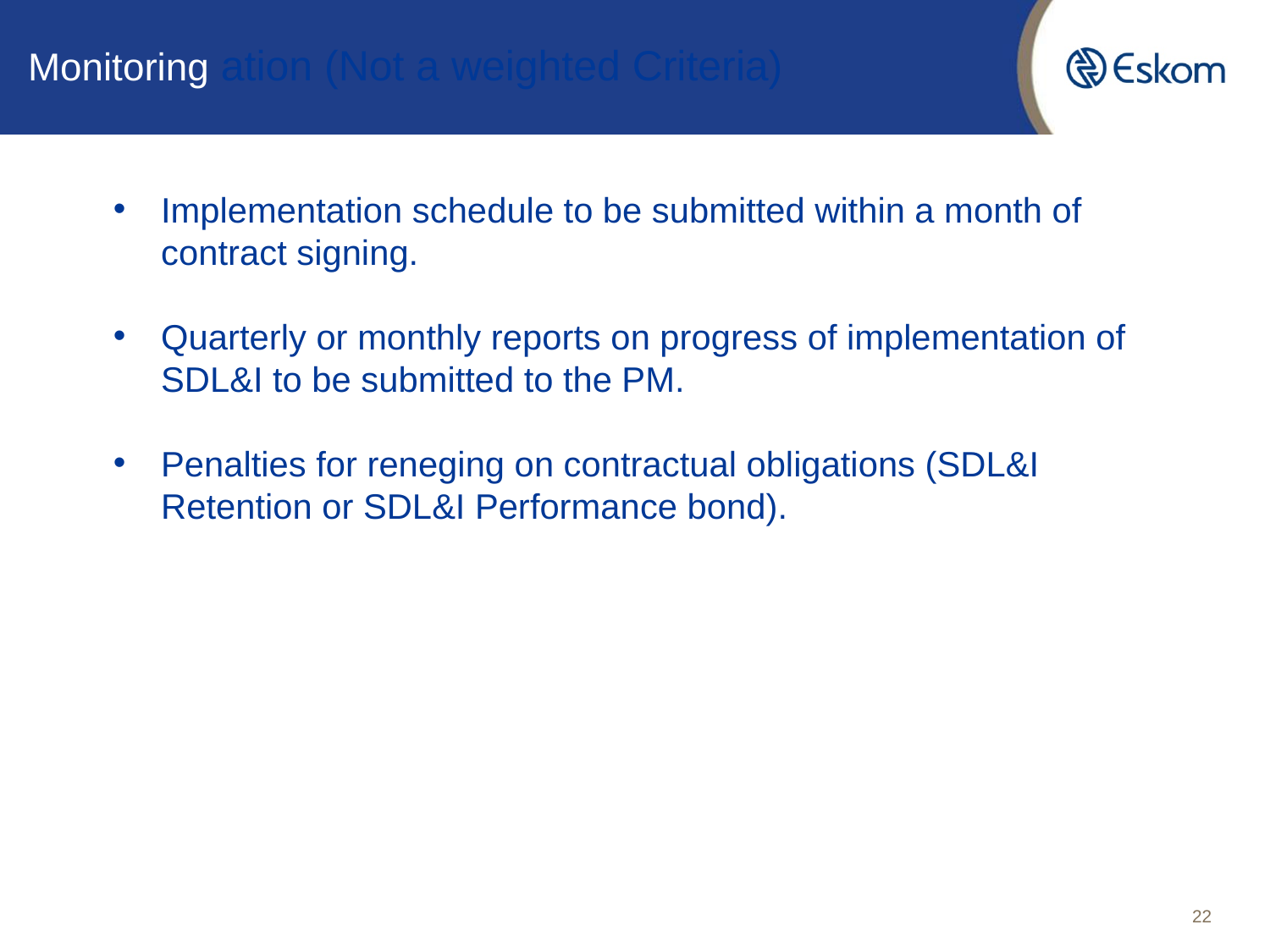

Monitoring ation (Not a weighted Criteria)
Implementation schedule to be submitted within a month of contract signing.

Quarterly or monthly reports on progress of implementation of SDL&I to be submitted to the PM.

Penalties for reneging on contractual obligations (SDL&I Retention or SDL&I Performance bond).

22